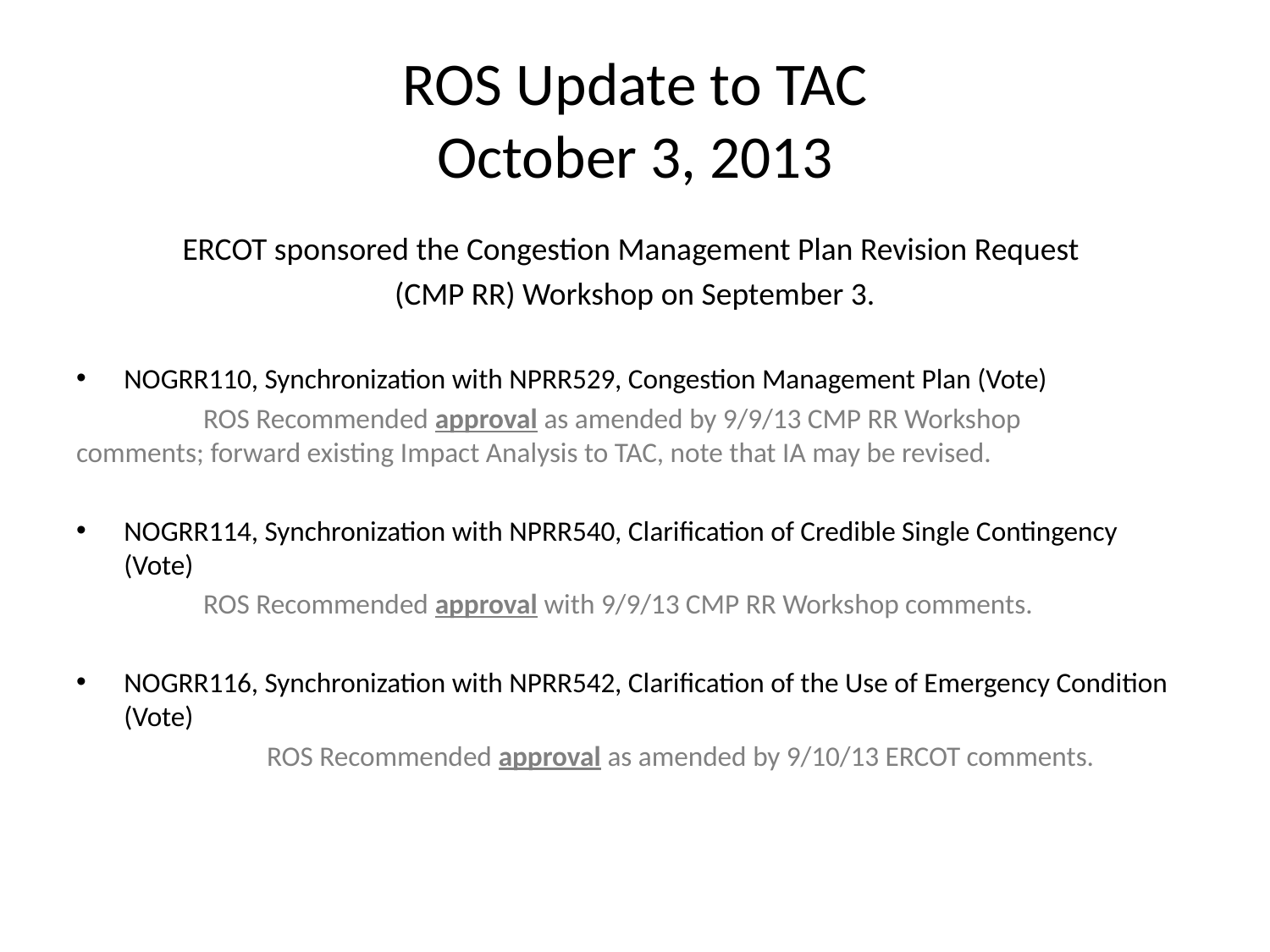

# ROS Update to TAC October 3, 2013
ERCOT sponsored the Congestion Management Plan Revision Request
(CMP RR) Workshop on September 3.

NOGRR110, Synchronization with NPRR529, Congestion Management Plan (Vote)
	ROS Recommended approval as amended by 9/9/13 CMP RR Workshop 	comments; forward existing Impact Analysis to TAC, note that IA may be revised.

NOGRR114, Synchronization with NPRR540, Clarification of Credible Single Contingency (Vote)
	ROS Recommended approval with 9/9/13 CMP RR Workshop comments.

NOGRR116, Synchronization with NPRR542, Clarification of the Use of Emergency Condition (Vote)
	ROS Recommended approval as amended by 9/10/13 ERCOT comments.